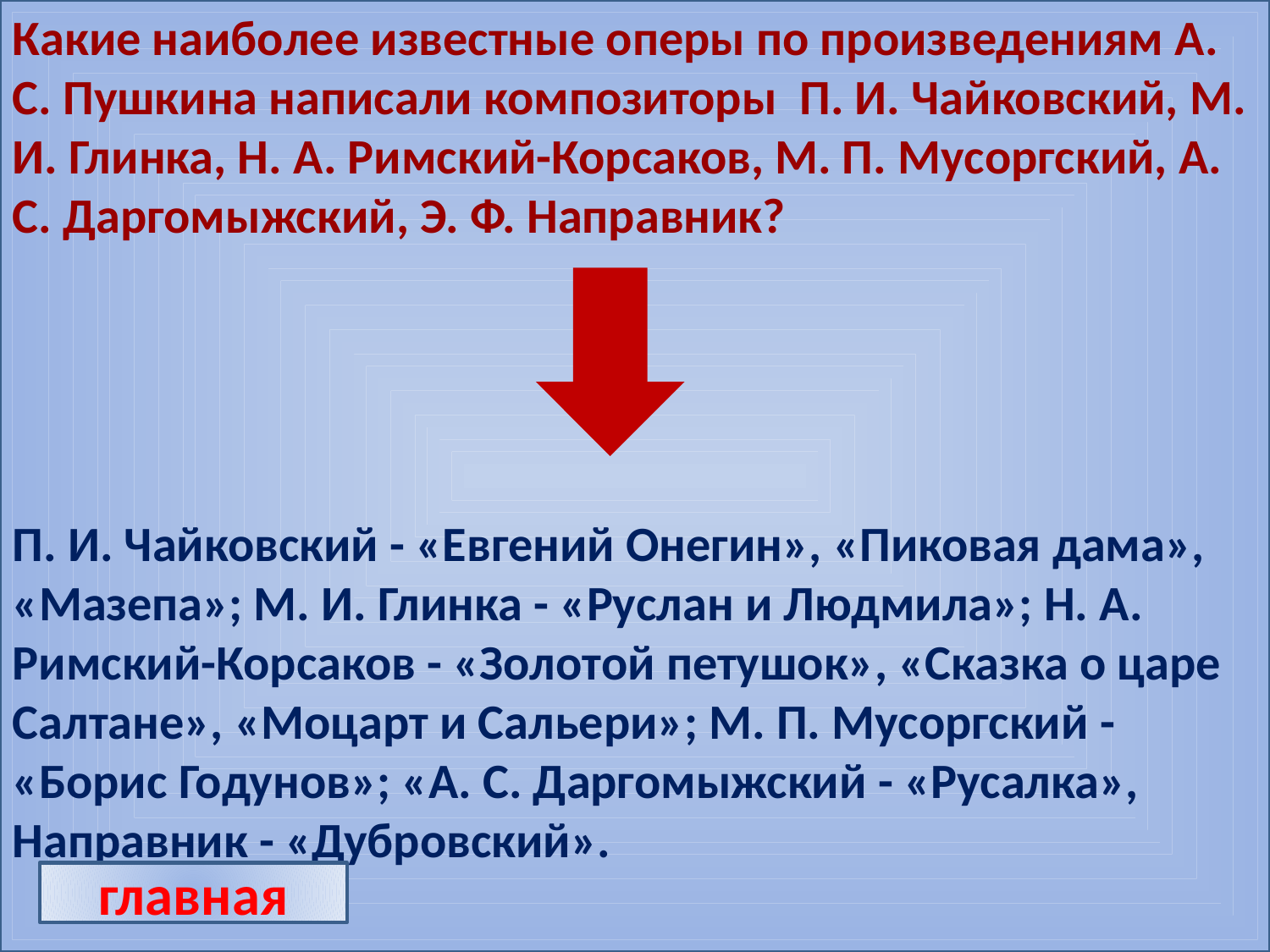

Какие наиболее известные оперы по произведениям А. С. Пушкина написали композиторы  П. И. Чайковский, М. И. Глинка, Н. А. Римский-Корсаков, М. П. Мусоргский, А. С. Даргомыжский, Э. Ф. Направник?

П. И. Чайковский - «Евгений Онегин», «Пиковая дама», «Мазепа»; М. И. Глинка - «Руслан и Людмила»; Н. А. Римский-Корсаков - «Золотой петушок», «Сказка о царе Салтане», «Моцарт и Сальери»; М. П. Мусоргский - «Борис Годунов»; «А. С. Даргомыжский - «Русалка», Направник - «Дубровский».

главная